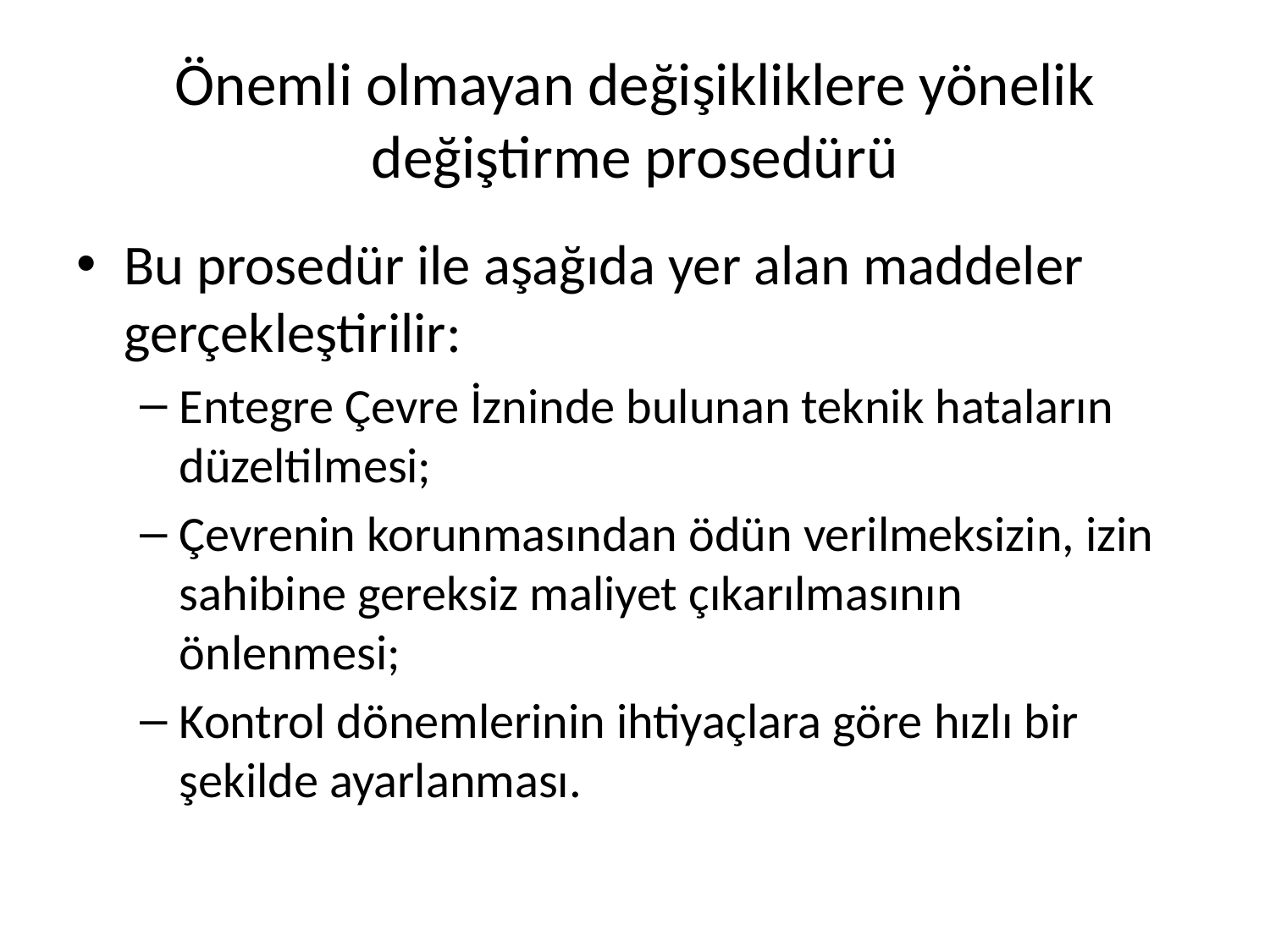

# Önemli olmayan değişikliklere yönelik değiştirme prosedürü
Bu prosedür ile aşağıda yer alan maddeler gerçekleştirilir:
Entegre Çevre İzninde bulunan teknik hataların düzeltilmesi;
Çevrenin korunmasından ödün verilmeksizin, izin sahibine gereksiz maliyet çıkarılmasının önlenmesi;
Kontrol dönemlerinin ihtiyaçlara göre hızlı bir şekilde ayarlanması.